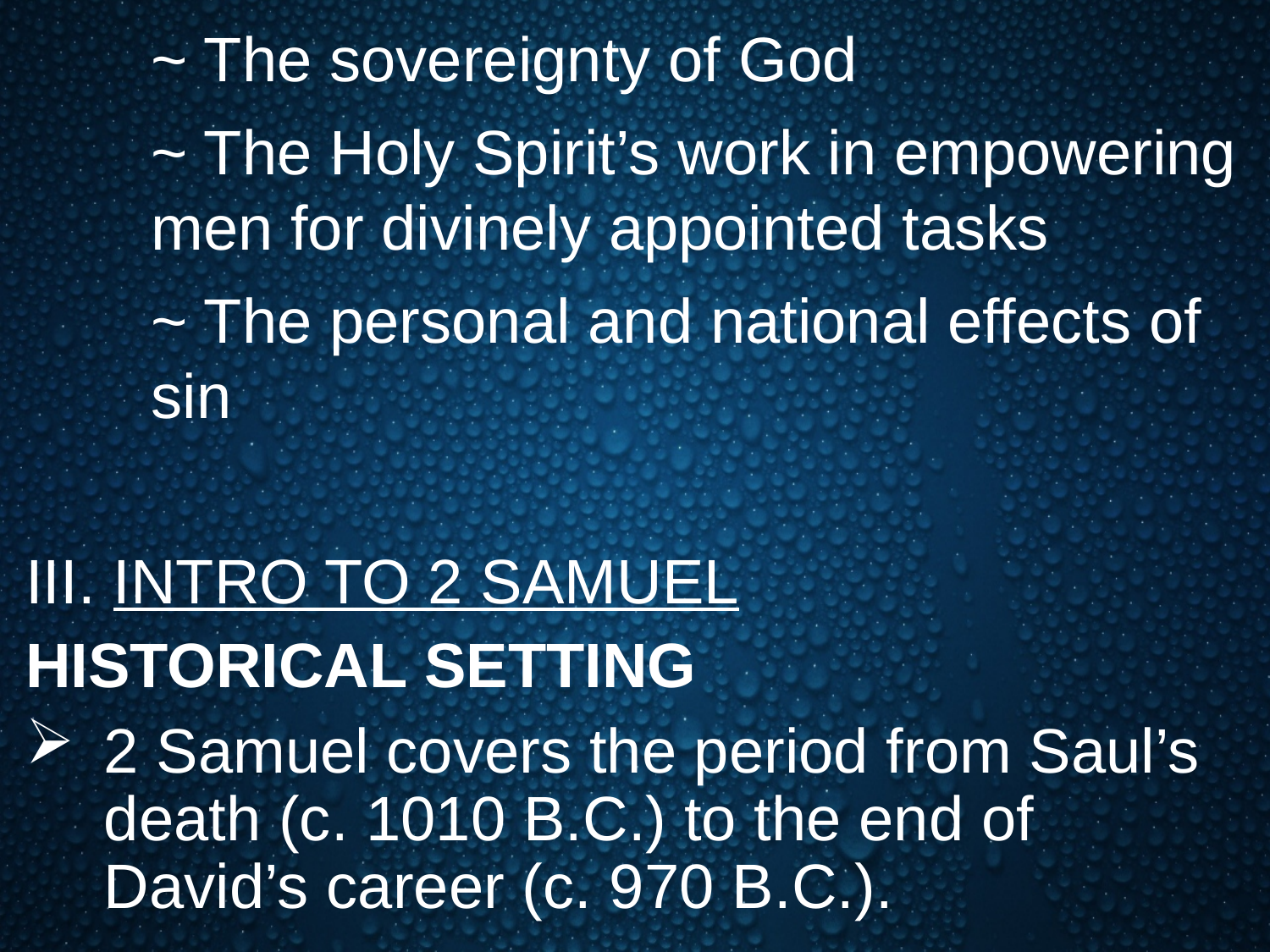

~ The sovereignty of God
	~ The Holy Spirit’s work in empowering 		men for divinely appointed tasks
	~ The personal and national effects of 		sin

III. INTRO TO 2 SAMUEL
Historical Setting
2 Samuel covers the period from Saul’s death (c. 1010 b.c.) to the end of David’s career (c. 970 b.c.).